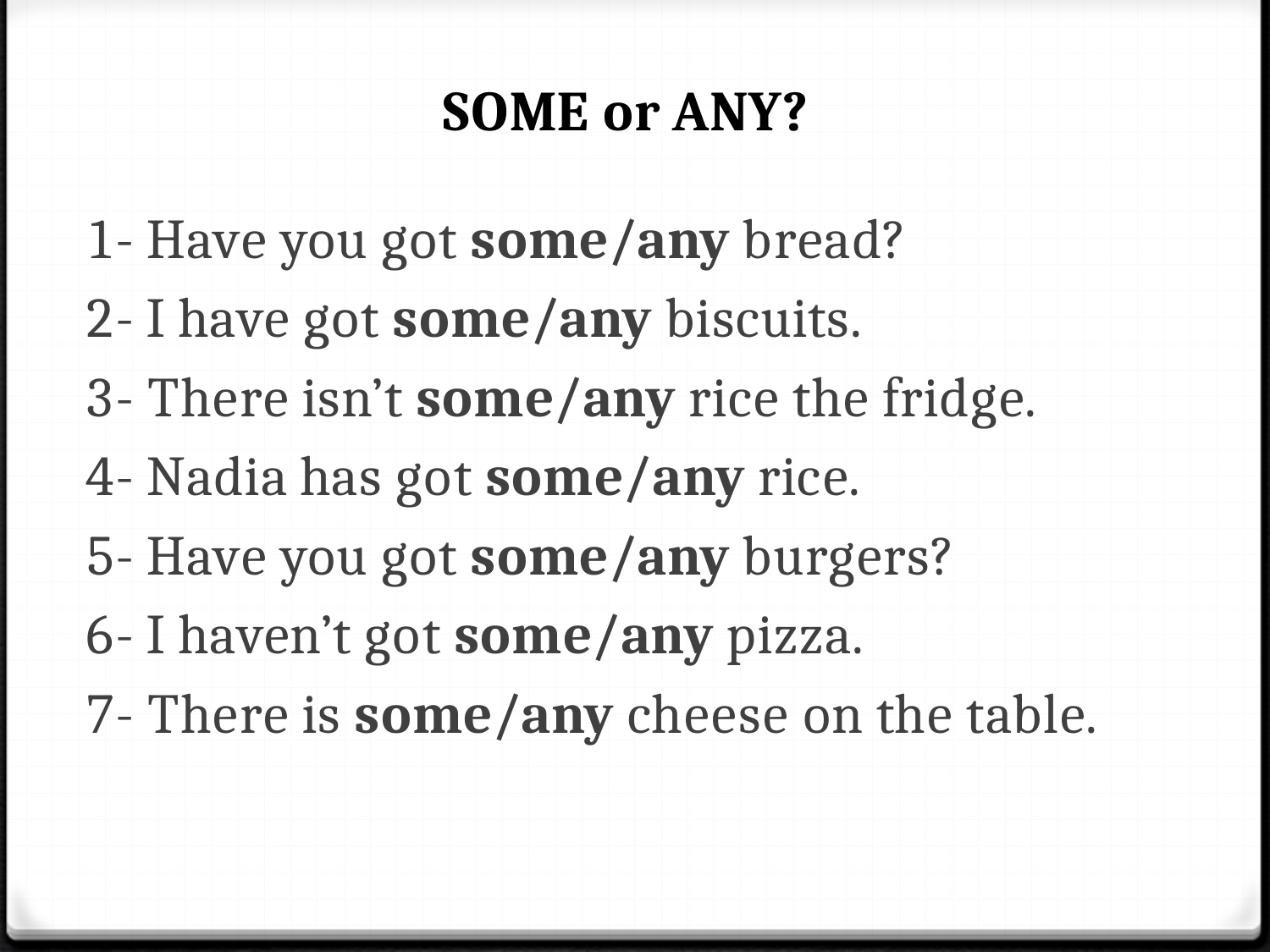

SOME or ANY?
1- Have you got some/any bread?
2- I have got some/any biscuits.
3- There isn’t some/any rice the fridge.
4- Nadia has got some/any rice.
5- Have you got some/any burgers?
6- I haven’t got some/any pizza.
7- There is some/any cheese on the table.